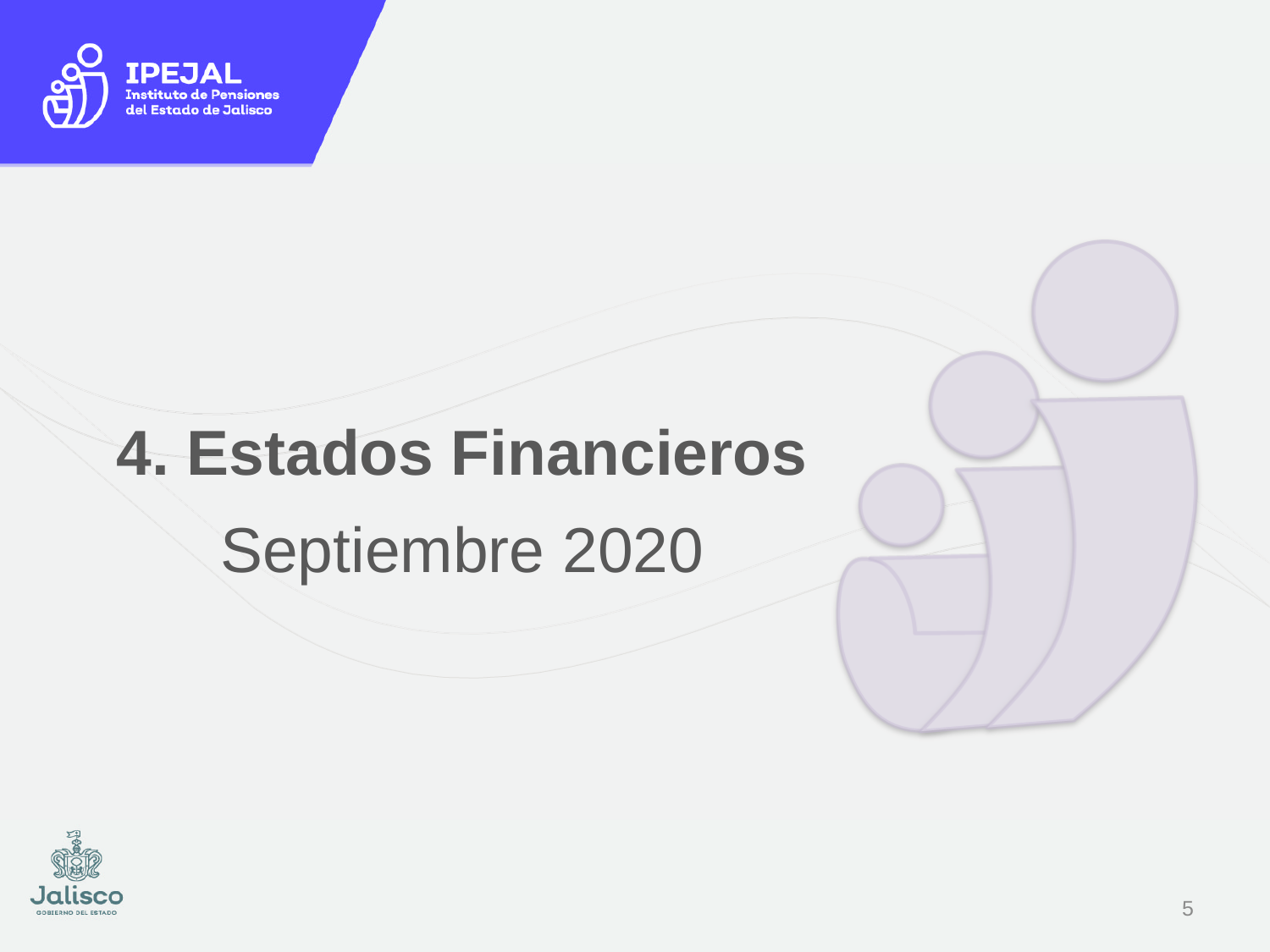

# 4. Estados Financieros
Septiembre 2020
5